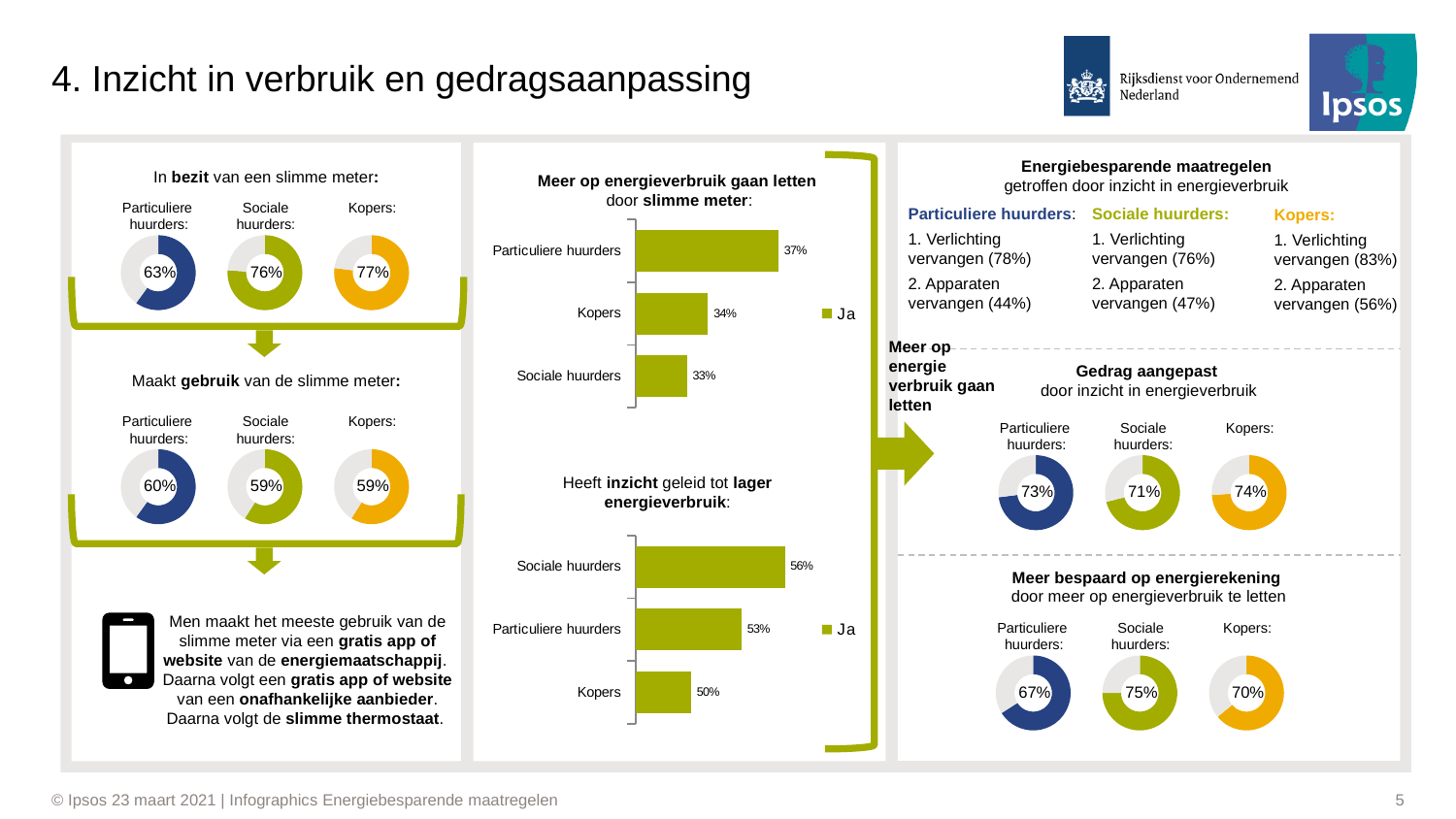

# 4. Inzicht in verbruik en gedragsaanpassing

Energiebesparende maatregelen
getroffen door inzicht in energieverbruik
In bezit van een slimme meter:
Meer op energieverbruik gaan letten
door slimme meter:
Particuliere
huurders:
Sociale
huurders:
Kopers:
Particuliere huurders:
1. Verlichting vervangen (78%)
2. Apparaten vervangen (44%)
Sociale huurders:
1. Verlichting vervangen (76%)
2. Apparaten vervangen (47%)
Kopers:
1. Verlichting vervangen (83%)
2. Apparaten vervangen (56%)

### Chart

| Category | Ja |
|---|---|
| Sociale huurders | 0.3307818426064479 |
| Kopers | 0.33929330750148345 |
| Particuliere huurders | 0.367784115872306 |

### Chart

| Category | Sales |
|---|---|
| 1st Qtr | 0.63 |
| 2nd Qtr | 0.42 |
63%

### Chart

| Category | Sales |
|---|---|
| 1st Qtr | 0.76 |
| 2nd Qtr | 0.24 |
76%

### Chart

| Category | Sales |
|---|---|
| 1st Qtr | 0.77 |
| 2nd Qtr | 0.23 |
77%

### Chart

| Category |
|---|

Meer op energie verbruik gaan letten

### Chart

| Category |
|---|
Gedrag aangepast
door inzicht in energieverbruik
Maakt gebruik van de slimme meter:
Particuliere
huurders:
Sociale
huurders:
Kopers:
Particuliere
huurders:
Sociale
huurders:
Kopers:

### Chart

| Category | Sales |
|---|---|
| 1st Qtr | 0.6 |
| 2nd Qtr | 0.4 |
60%

### Chart

| Category | Sales |
|---|---|
| 1st Qtr | 0.59 |
| 2nd Qtr | 0.41 |
59%

### Chart

| Category | Sales |
|---|---|
| 1st Qtr | 0.59 |
| 2nd Qtr | 0.41 |
59%

### Chart

| Category | Sales |
|---|---|
| 1st Qtr | 0.73 |
| 2nd Qtr | 0.27 |
73%

### Chart

| Category | Sales |
|---|---|
| 1st Qtr | 0.71 |
| 2nd Qtr | 0.29 |
71%

### Chart

| Category | Sales |
|---|---|
| 1st Qtr | 0.74 |
| 2nd Qtr | 0.26 |
74%
Heeft inzicht geleid tot lager energieverbruik:

### Chart

| Category | Ja |
|---|---|
| Kopers | 0.4984178595783763 |
| Particuliere huurders | 0.5333886517050087 |
| Sociale huurders | 0.5635312785121812 |
Meer bespaard op energierekening
door meer op energieverbruik te letten
Men maakt het meeste gebruik van de slimme meter via een gratis app of website van de energiemaatschappij.
Daarna volgt een gratis app of website van een onafhankelijke aanbieder.
Daarna volgt de slimme thermostaat.

Particuliere
huurders:
Sociale
huurders:
Kopers:

### Chart

| Category | Sales |
|---|---|
| 1st Qtr | 0.66 |
| 2nd Qtr | 0.34 |
67%

### Chart

| Category | Sales |
|---|---|
| 1st Qtr | 0.75 |
| 2nd Qtr | 0.25 |
75%

### Chart

| Category | Sales |
|---|---|
| 1st Qtr | 0.64 |
| 2nd Qtr | 0.36 |
70%